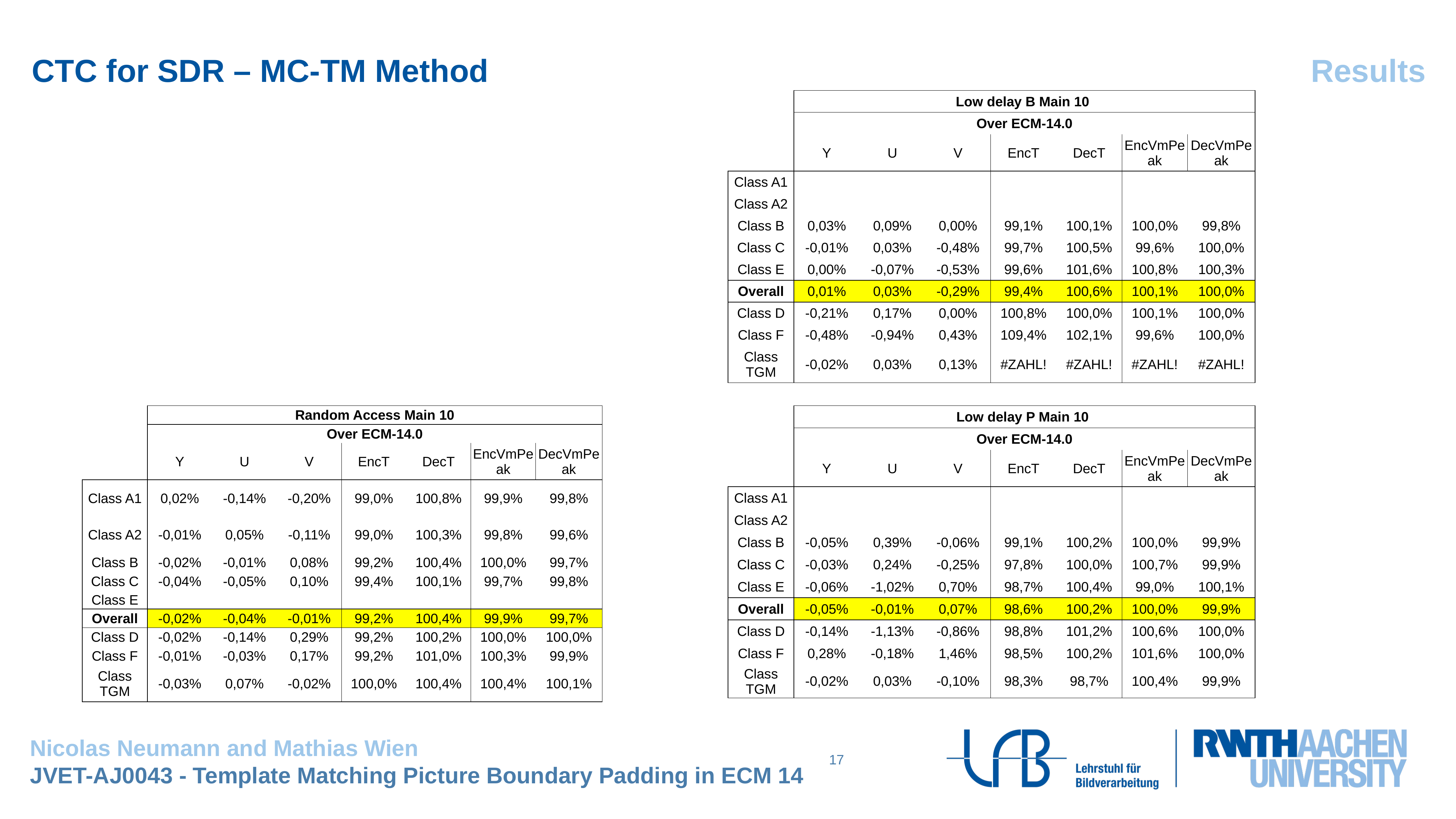

CTC for SDR – MC-TM Method
Results
|  | Low delay B Main 10 |  |  |  |  |  |  |
| --- | --- | --- | --- | --- | --- | --- | --- |
|  | Over ECM-14.0 |  |  |  |  |  |  |
|  | Y | U | V | EncT | DecT | EncVmPeak | DecVmPeak |
| Class A1 |  |  |  |  |  |  |  |
| Class A2 |  |  |  |  |  |  |  |
| Class B | 0,03% | 0,09% | 0,00% | 99,1% | 100,1% | 100,0% | 99,8% |
| Class C | -0,01% | 0,03% | -0,48% | 99,7% | 100,5% | 99,6% | 100,0% |
| Class E | 0,00% | -0,07% | -0,53% | 99,6% | 101,6% | 100,8% | 100,3% |
| Overall | 0,01% | 0,03% | -0,29% | 99,4% | 100,6% | 100,1% | 100,0% |
| Class D | -0,21% | 0,17% | 0,00% | 100,8% | 100,0% | 100,1% | 100,0% |
| Class F | -0,48% | -0,94% | 0,43% | 109,4% | 102,1% | 99,6% | 100,0% |
| Class TGM | -0,02% | 0,03% | 0,13% | #ZAHL! | #ZAHL! | #ZAHL! | #ZAHL! |
|  | Low delay P Main 10 |  |  |  |  |  |  |
| --- | --- | --- | --- | --- | --- | --- | --- |
|  | Over ECM-14.0 |  |  |  |  |  |  |
|  | Y | U | V | EncT | DecT | EncVmPeak | DecVmPeak |
| Class A1 |  |  |  |  |  |  |  |
| Class A2 |  |  |  |  |  |  |  |
| Class B | -0,05% | 0,39% | -0,06% | 99,1% | 100,2% | 100,0% | 99,9% |
| Class C | -0,03% | 0,24% | -0,25% | 97,8% | 100,0% | 100,7% | 99,9% |
| Class E | -0,06% | -1,02% | 0,70% | 98,7% | 100,4% | 99,0% | 100,1% |
| Overall | -0,05% | -0,01% | 0,07% | 98,6% | 100,2% | 100,0% | 99,9% |
| Class D | -0,14% | -1,13% | -0,86% | 98,8% | 101,2% | 100,6% | 100,0% |
| Class F | 0,28% | -0,18% | 1,46% | 98,5% | 100,2% | 101,6% | 100,0% |
| Class TGM | -0,02% | 0,03% | -0,10% | 98,3% | 98,7% | 100,4% | 99,9% |
|  | Random Access Main 10 |  |  |  |  |  |  |
| --- | --- | --- | --- | --- | --- | --- | --- |
|  | Over ECM-14.0 |  |  |  |  |  |  |
|  | Y | U | V | EncT | DecT | EncVmPeak | DecVmPeak |
| Class A1 | 0,02% | -0,14% | -0,20% | 99,0% | 100,8% | 99,9% | 99,8% |
| Class A2 | -0,01% | 0,05% | -0,11% | 99,0% | 100,3% | 99,8% | 99,6% |
| Class B | -0,02% | -0,01% | 0,08% | 99,2% | 100,4% | 100,0% | 99,7% |
| Class C | -0,04% | -0,05% | 0,10% | 99,4% | 100,1% | 99,7% | 99,8% |
| Class E |  |  |  |  |  |  |  |
| Overall | -0,02% | -0,04% | -0,01% | 99,2% | 100,4% | 99,9% | 99,7% |
| Class D | -0,02% | -0,14% | 0,29% | 99,2% | 100,2% | 100,0% | 100,0% |
| Class F | -0,01% | -0,03% | 0,17% | 99,2% | 101,0% | 100,3% | 99,9% |
| Class TGM | -0,03% | 0,07% | -0,02% | 100,0% | 100,4% | 100,4% | 100,1% |
17